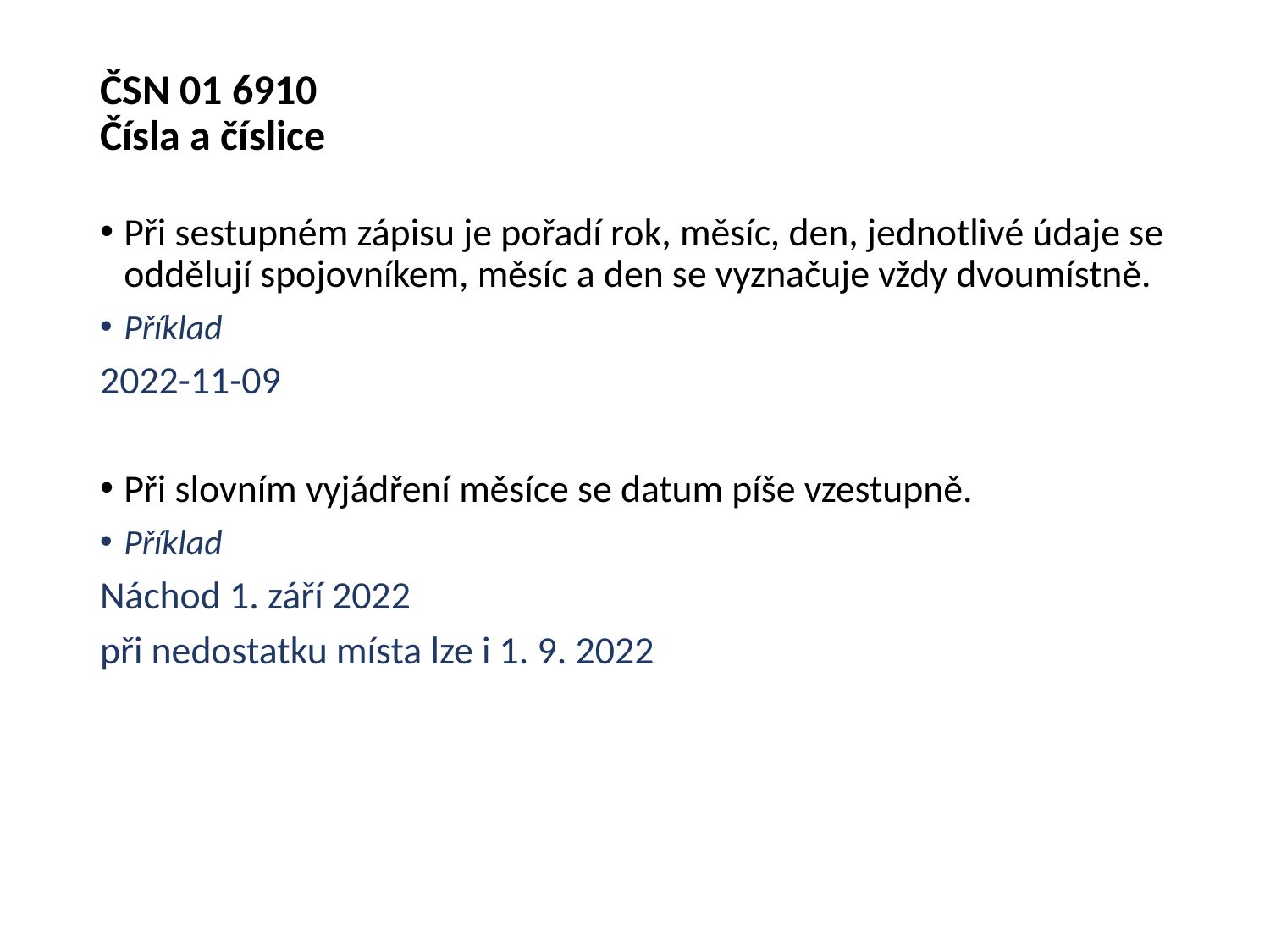

# ČSN 01 6910 Čísla a číslice
Při sestupném zápisu je pořadí rok, měsíc, den, jednotlivé údaje se oddělují spojovníkem, měsíc a den se vyznačuje vždy dvoumístně.
Příklad
2022-11-09

Při slovním vyjádření měsíce se datum píše vzestupně.
Příklad
Náchod 1. září 2022
při nedostatku místa lze i 1. 9. 2022